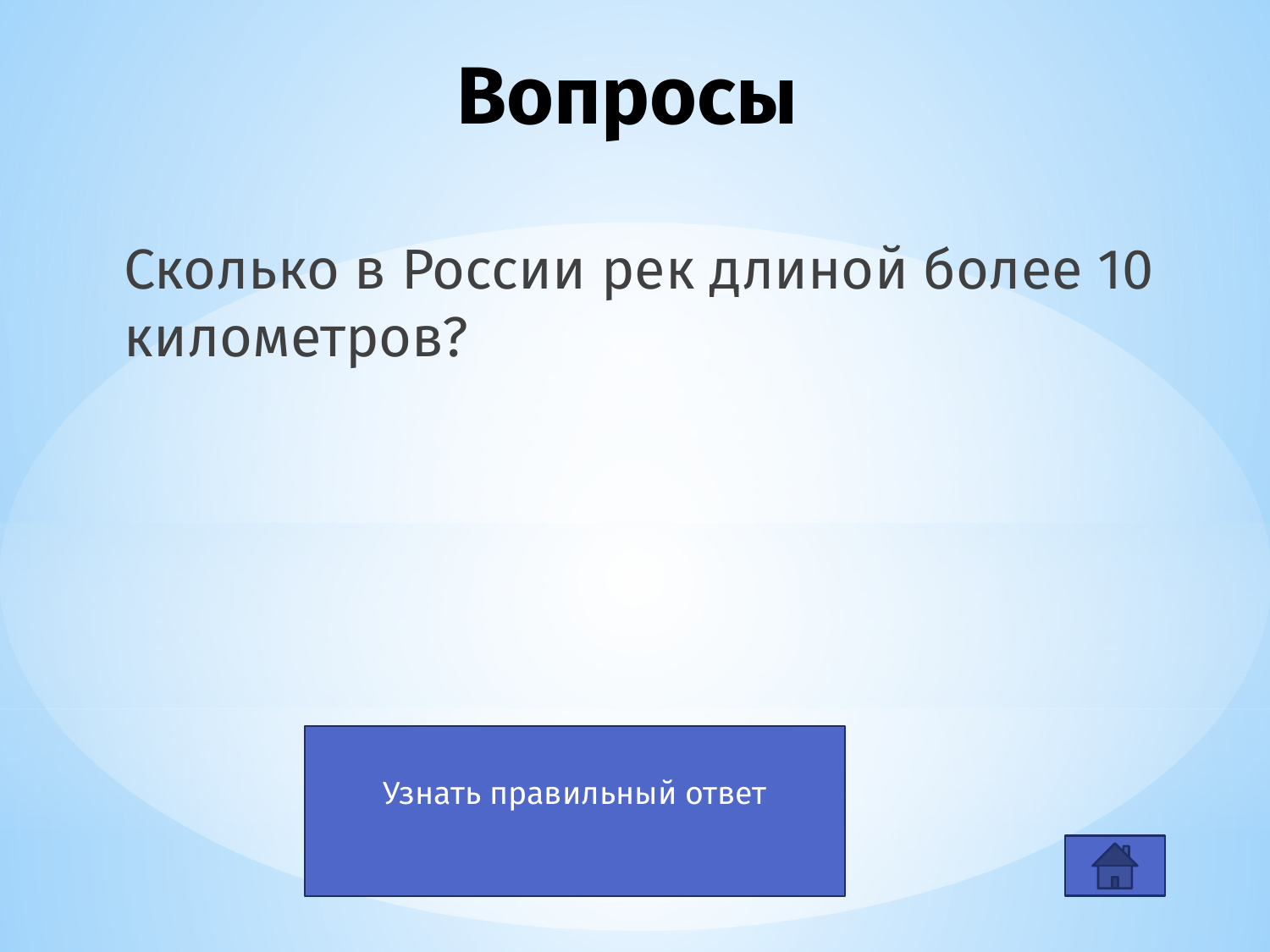

# Вопросы
Сколько в России рек длиной более 10 километров?
Узнать правильный ответ